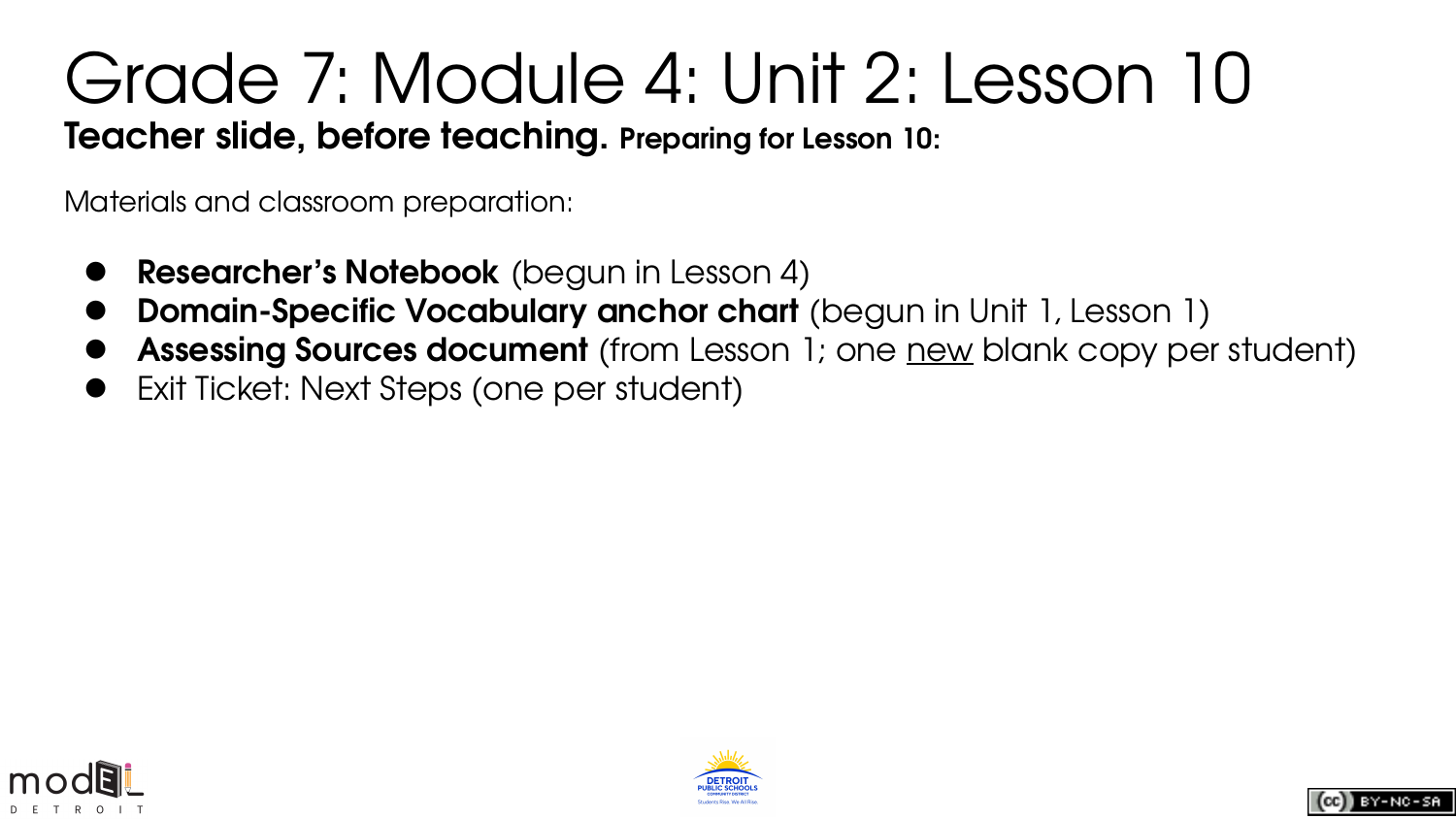

Grade 7: Module 4: Unit 2: Lesson 10
Teacher slide, before teaching. Preparing for Lesson 10:

Materials and classroom preparation:

Researcher’s Notebook (begun in Lesson 4)
Domain-Specific Vocabulary anchor chart (begun in Unit 1, Lesson 1)
Assessing Sources document (from Lesson 1; one new blank copy per student)
Exit Ticket: Next Steps (one per student)